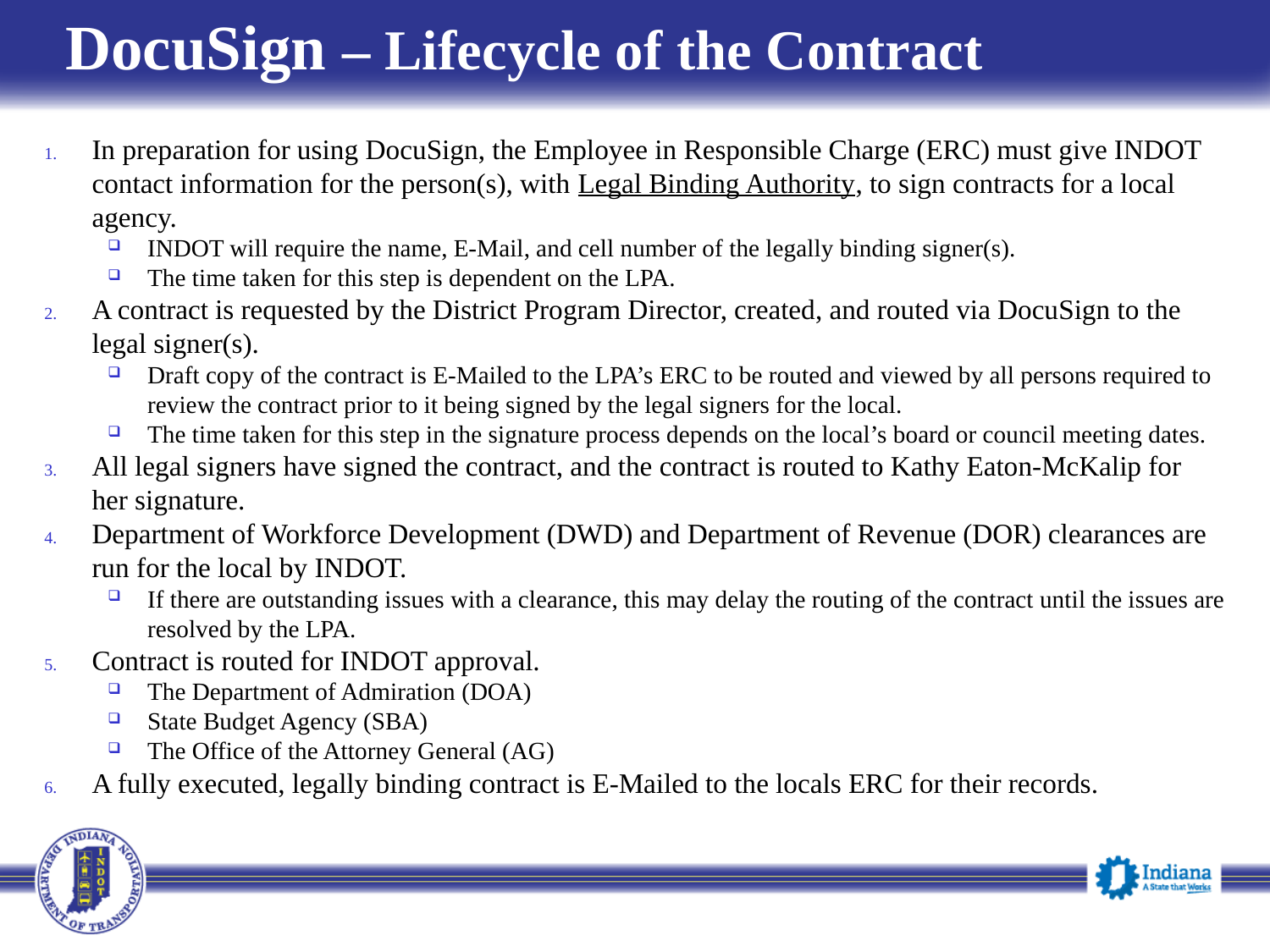

# DocuSign ‒ Lifecycle of the Contract
In preparation for using DocuSign, the Employee in Responsible Charge (ERC) must give INDOT contact information for the person(s), with Legal Binding Authority, to sign contracts for a local agency.
INDOT will require the name, E-Mail, and cell number of the legally binding signer(s).
The time taken for this step is dependent on the LPA.
A contract is requested by the District Program Director, created, and routed via DocuSign to the legal signer(s).
Draft copy of the contract is E-Mailed to the LPA’s ERC to be routed and viewed by all persons required to review the contract prior to it being signed by the legal signers for the local.
The time taken for this step in the signature process depends on the local’s board or council meeting dates.
All legal signers have signed the contract, and the contract is routed to Kathy Eaton-McKalip for her signature.
Department of Workforce Development (DWD) and Department of Revenue (DOR) clearances are run for the local by INDOT.
If there are outstanding issues with a clearance, this may delay the routing of the contract until the issues are resolved by the LPA.
Contract is routed for INDOT approval.
The Department of Admiration (DOA)
State Budget Agency (SBA)
The Office of the Attorney General (AG)
A fully executed, legally binding contract is E-Mailed to the locals ERC for their records.